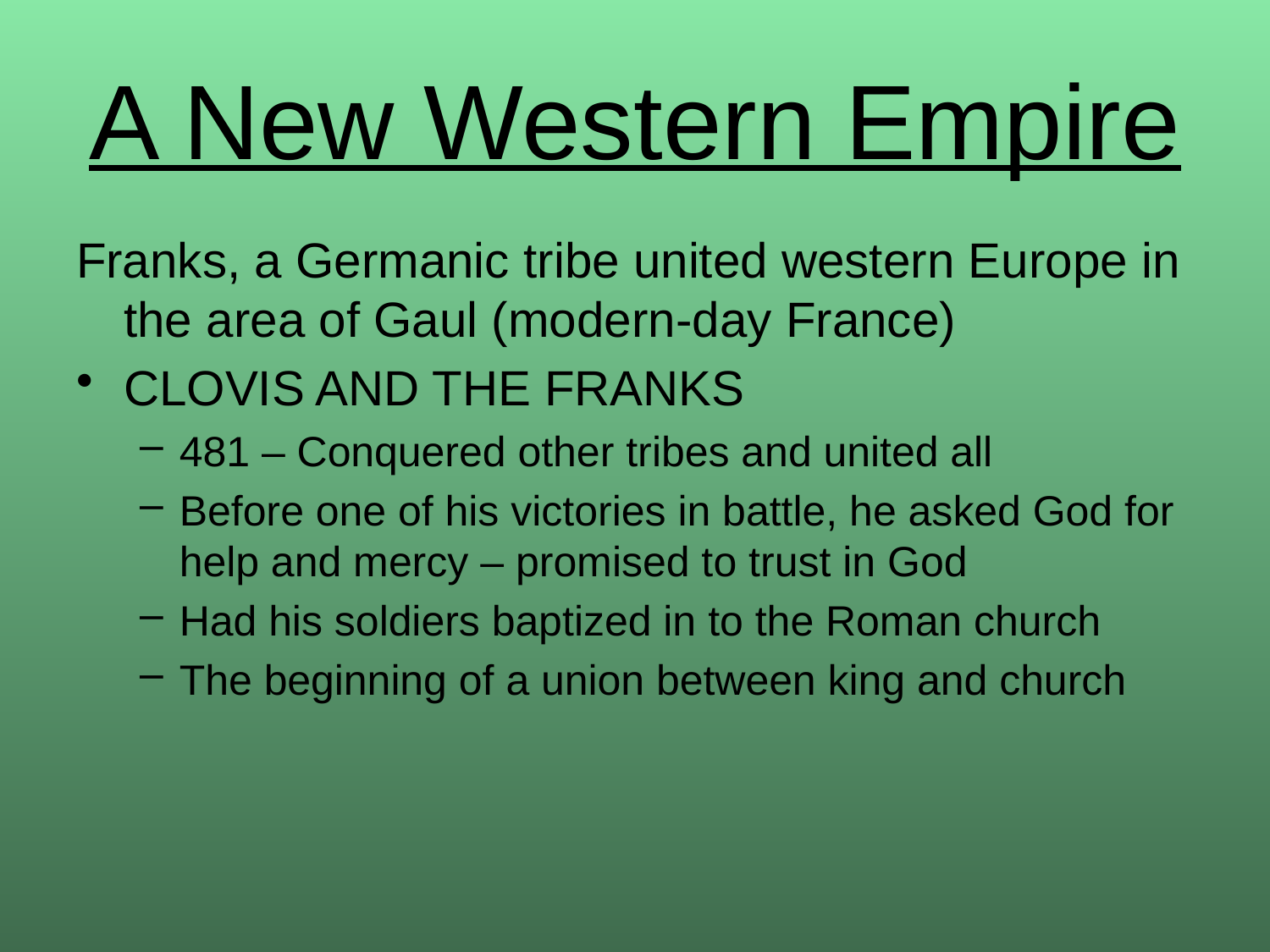

# A New Western Empire
Franks, a Germanic tribe united western Europe in the area of Gaul (modern-day France)
CLOVIS AND THE FRANKS
481 – Conquered other tribes and united all
Before one of his victories in battle, he asked God for help and mercy – promised to trust in God
Had his soldiers baptized in to the Roman church
The beginning of a union between king and church